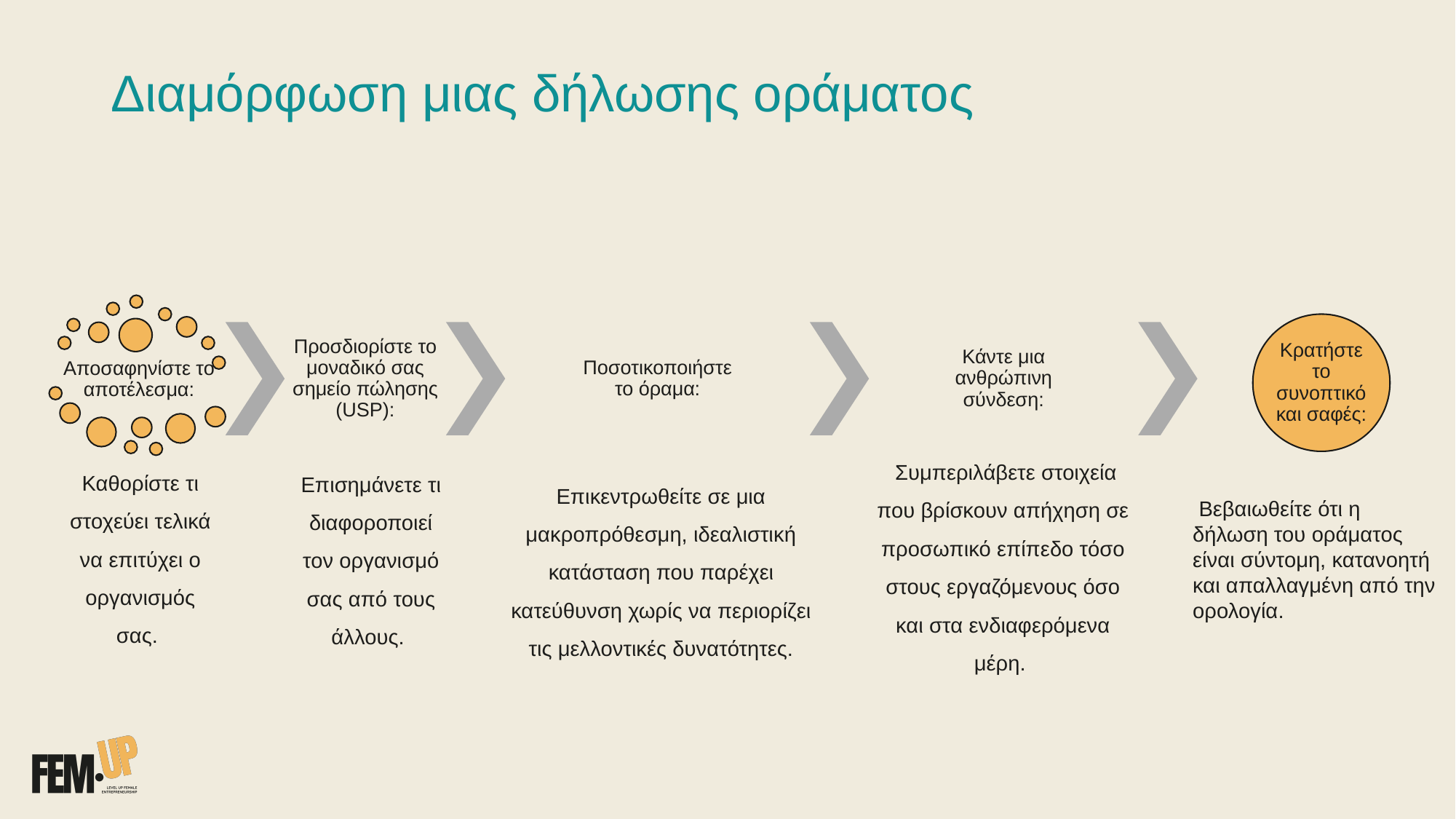

# Διαμόρφωση μιας δήλωσης οράματος
Αποσαφηνίστε το αποτέλεσμα:
Καθορίστε τι στοχεύει τελικά να επιτύχει ο οργανισμός σας.
Προσδιορίστε το μοναδικό σας σημείο πώλησης (USP):
Επισημάνετε τι διαφοροποιεί τον οργανισμό σας από τους άλλους.
Ποσοτικοποιήστε το όραμα:
Επικεντρωθείτε σε μια μακροπρόθεσμη, ιδεαλιστική κατάσταση που παρέχει κατεύθυνση χωρίς να περιορίζει τις μελλοντικές δυνατότητες.
Κάντε μια ανθρώπινη σύνδεση:
 Συμπεριλάβετε στοιχεία που βρίσκουν απήχηση σε προσωπικό επίπεδο τόσο στους εργαζόμενους όσο και στα ενδιαφερόμενα μέρη.
Κρατήστε το συνοπτικό και σαφές:
 Βεβαιωθείτε ότι η δήλωση του οράματος είναι σύντομη, κατανοητή και απαλλαγμένη από την ορολογία.